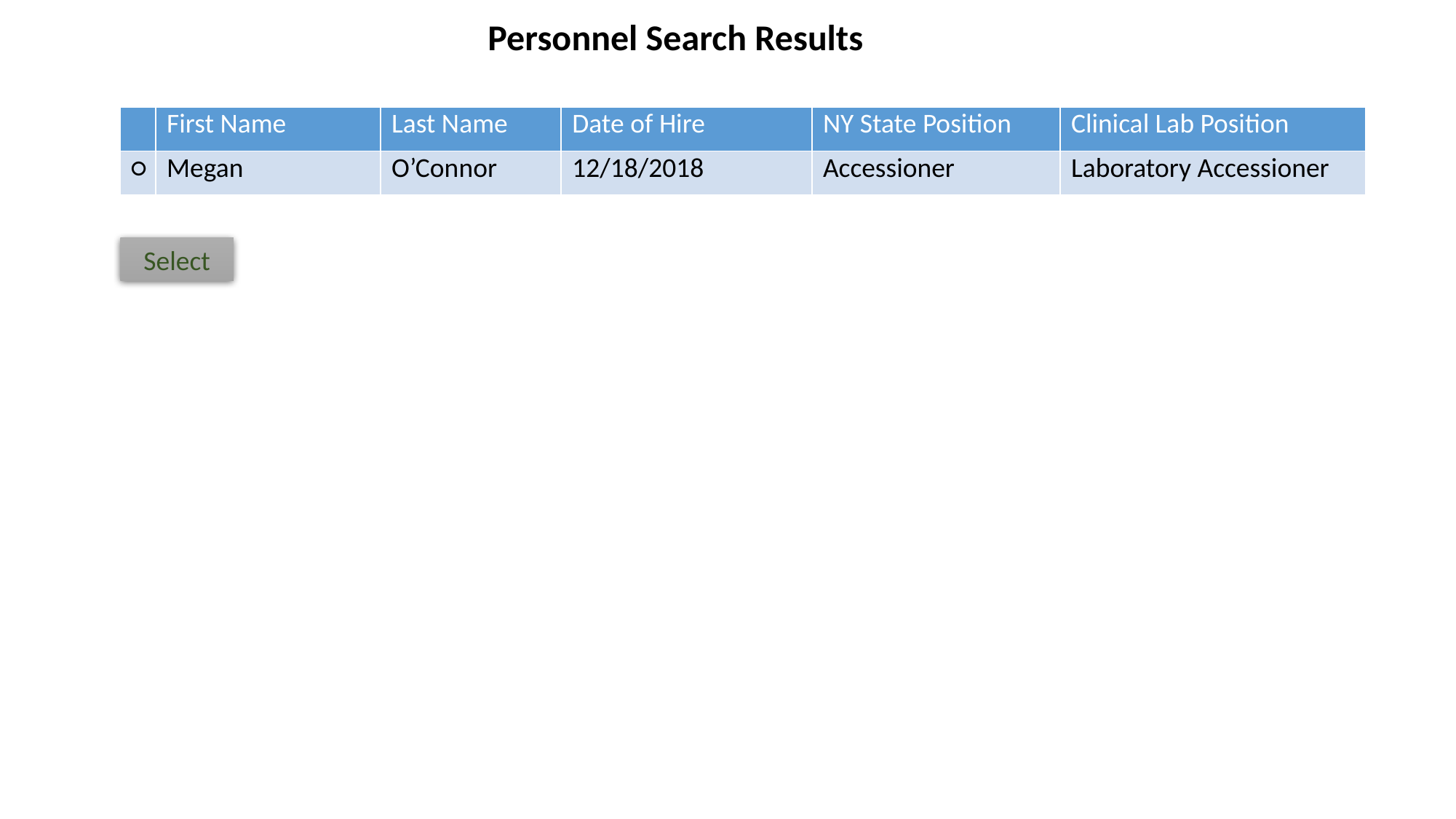

Personnel Search Results
|  | First Name | Last Name | Date of Hire | NY State Position | Clinical Lab Position |
| --- | --- | --- | --- | --- | --- |
| ○ | Megan | O’Connor | 12/18/2018 | Accessioner | Laboratory Accessioner |
Select